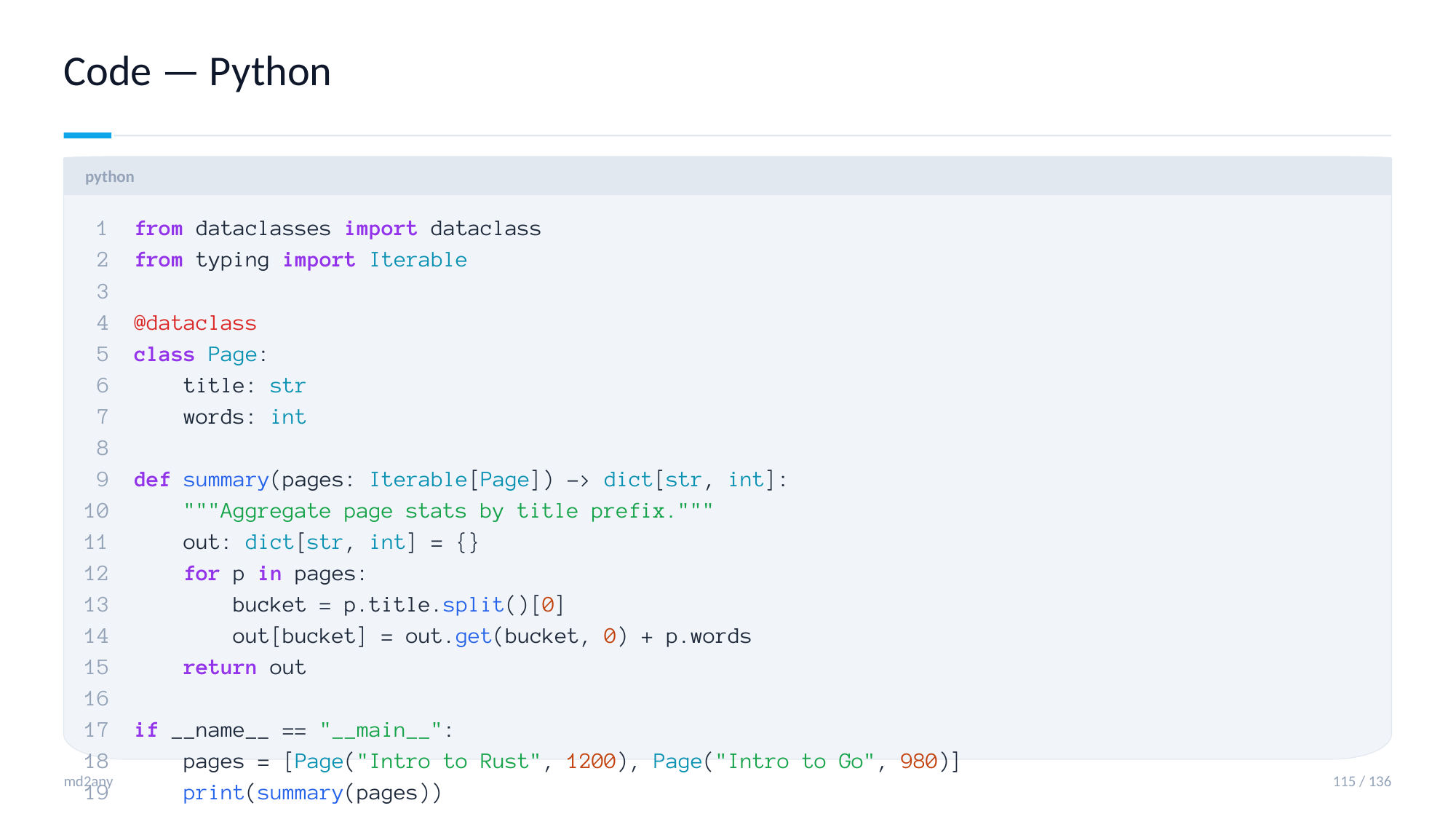

Code — Python

python
 1  from dataclasses import dataclass
 2  from typing import Iterable
 3
 4  @dataclass
 5  class Page:
 6      title: str
 7      words: int
 8
 9  def summary(pages: Iterable[Page]) -> dict[str, int]:
10      """Aggregate page stats by title prefix."""
11      out: dict[str, int] = {}
12      for p in pages:
13          bucket = p.title.split()[0]
14          out[bucket] = out.get(bucket, 0) + p.words
15      return out
16
17  if __name__ == "__main__":
18      pages = [Page("Intro to Rust", 1200), Page("Intro to Go", 980)]
19      print(summary(pages))
md2any
115 / 136